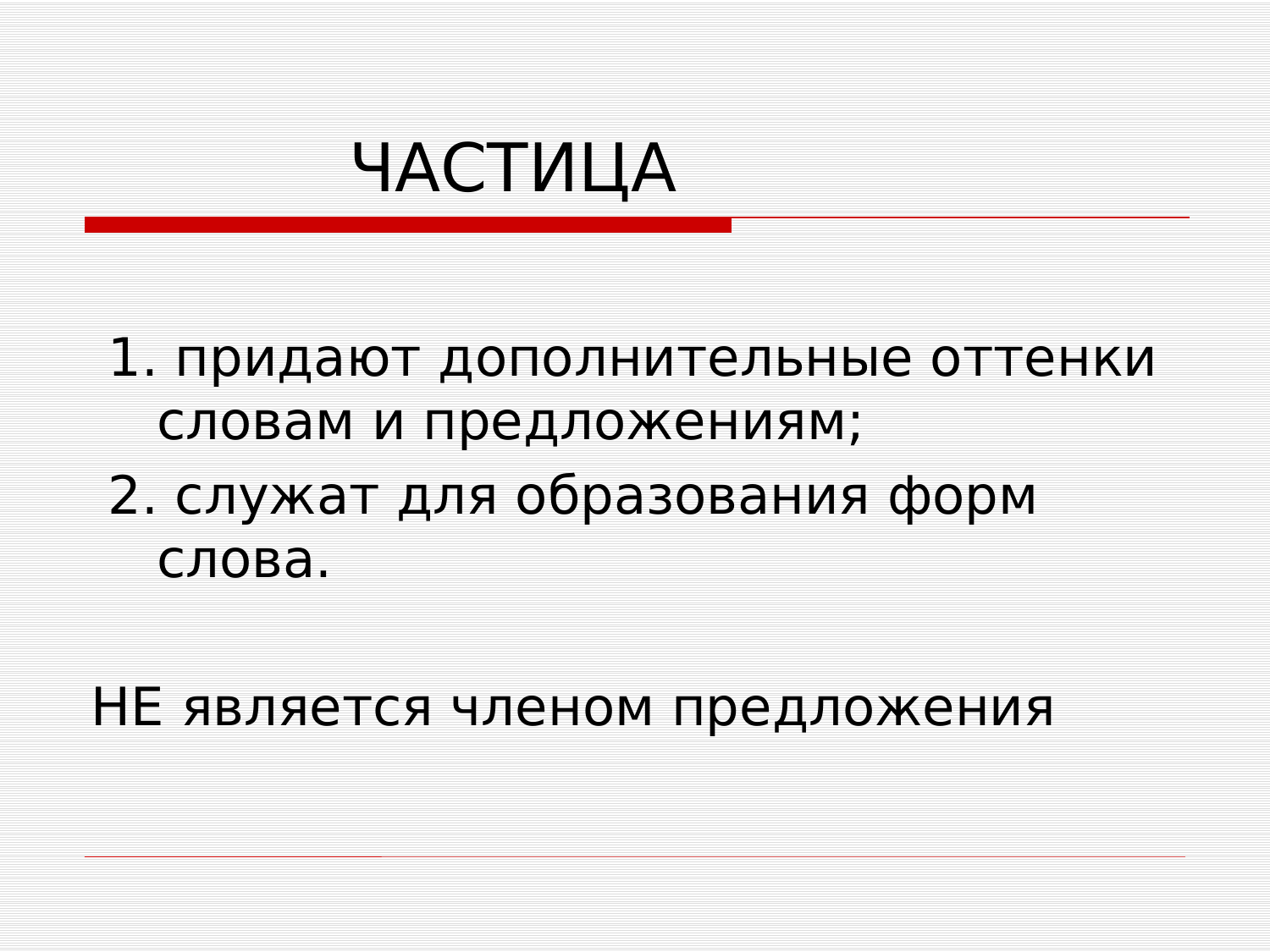

# ЧАСТИЦА

 1. придают дополнительные оттенки словам и предложениям;
 2. служат для образования форм слова.

НЕ является членом предложения